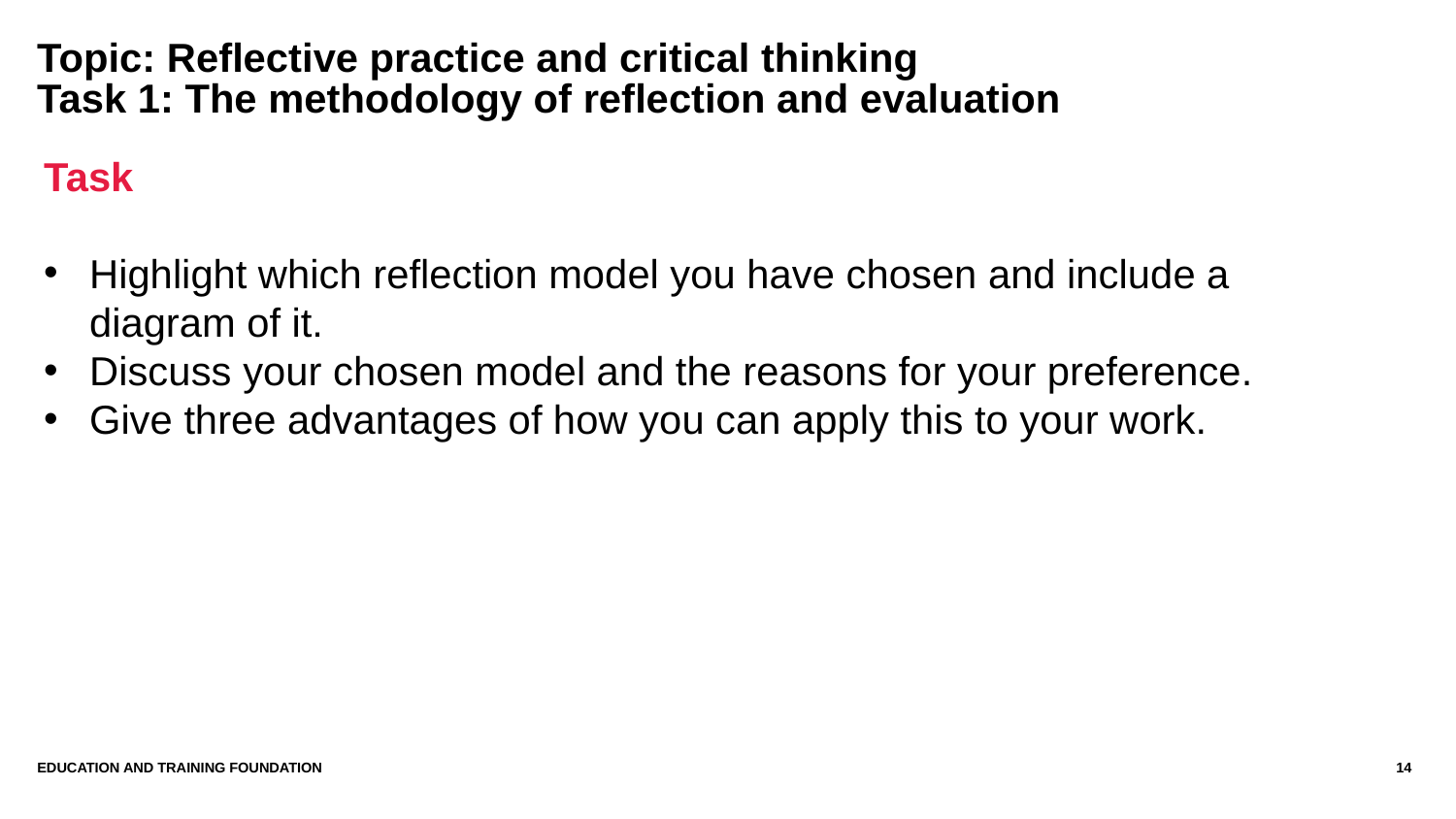

# Topic: Reflective practice and critical thinking Task 1: The methodology of reflection and evaluation
Task

Highlight which reflection model you have chosen and include a diagram of it.
Discuss your chosen model and the reasons for your preference.
Give three advantages of how you can apply this to your work.

Education and Training Foundation
14